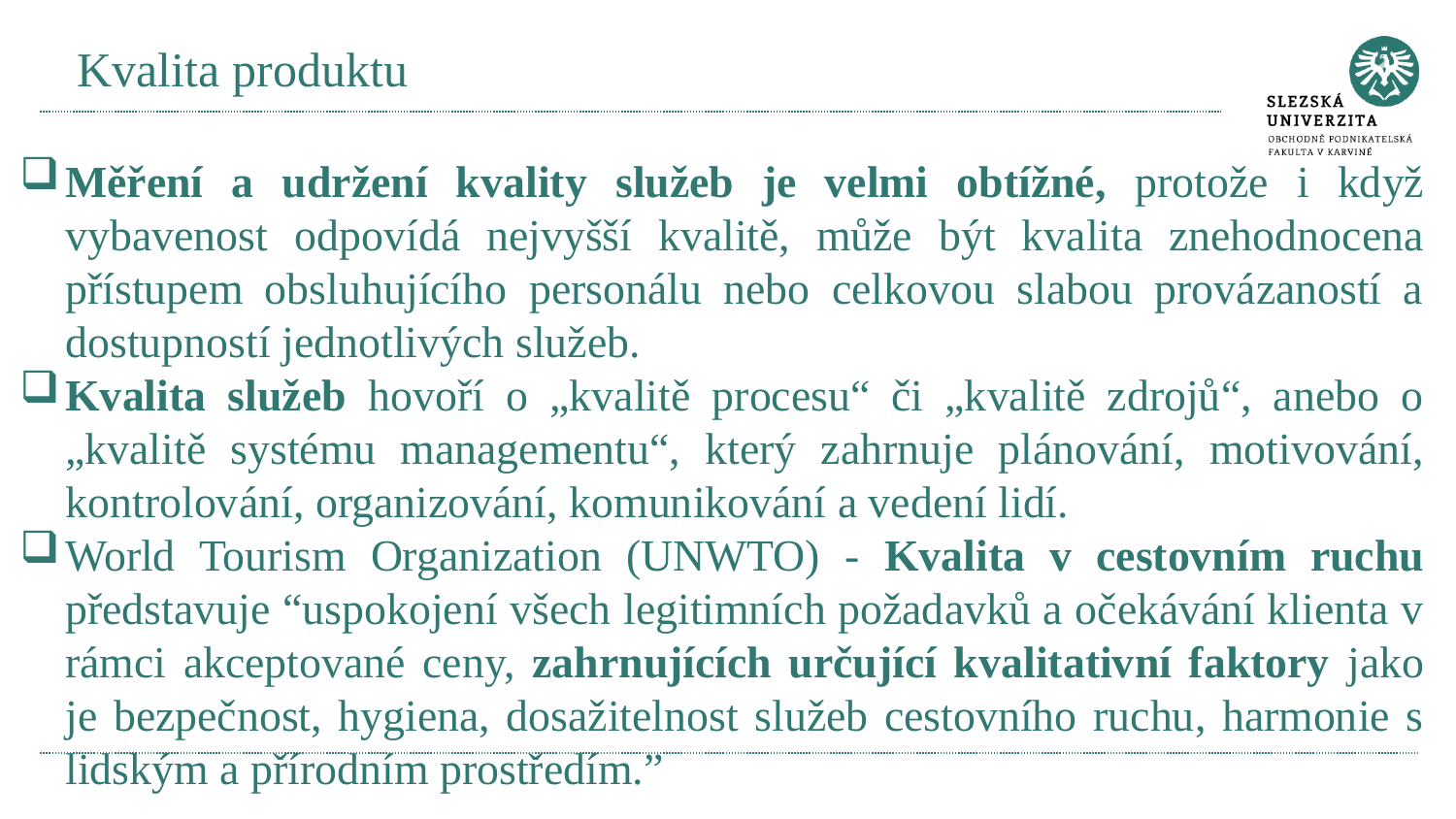

# Kvalita produktu
Měření a udržení kvality služeb je velmi obtížné, protože i když vybavenost odpovídá nejvyšší kvalitě, může být kvalita znehodnocena přístupem obsluhujícího personálu nebo celkovou slabou provázaností a dostupností jednotlivých služeb.
Kvalita služeb hovoří o „kvalitě procesu“ či „kvalitě zdrojů“, anebo o „kvalitě systému managementu“, který zahrnuje plánování, motivování, kontrolování, organizování, komunikování a vedení lidí.
World Tourism Organization (UNWTO) - Kvalita v cestovním ruchu představuje “uspokojení všech legitimních požadavků a očekávání klienta v rámci akceptované ceny, zahrnujících určující kvalitativní faktory jako je bezpečnost, hygiena, dosažitelnost služeb cestovního ruchu, harmonie s lidským a přírodním prostředím.”